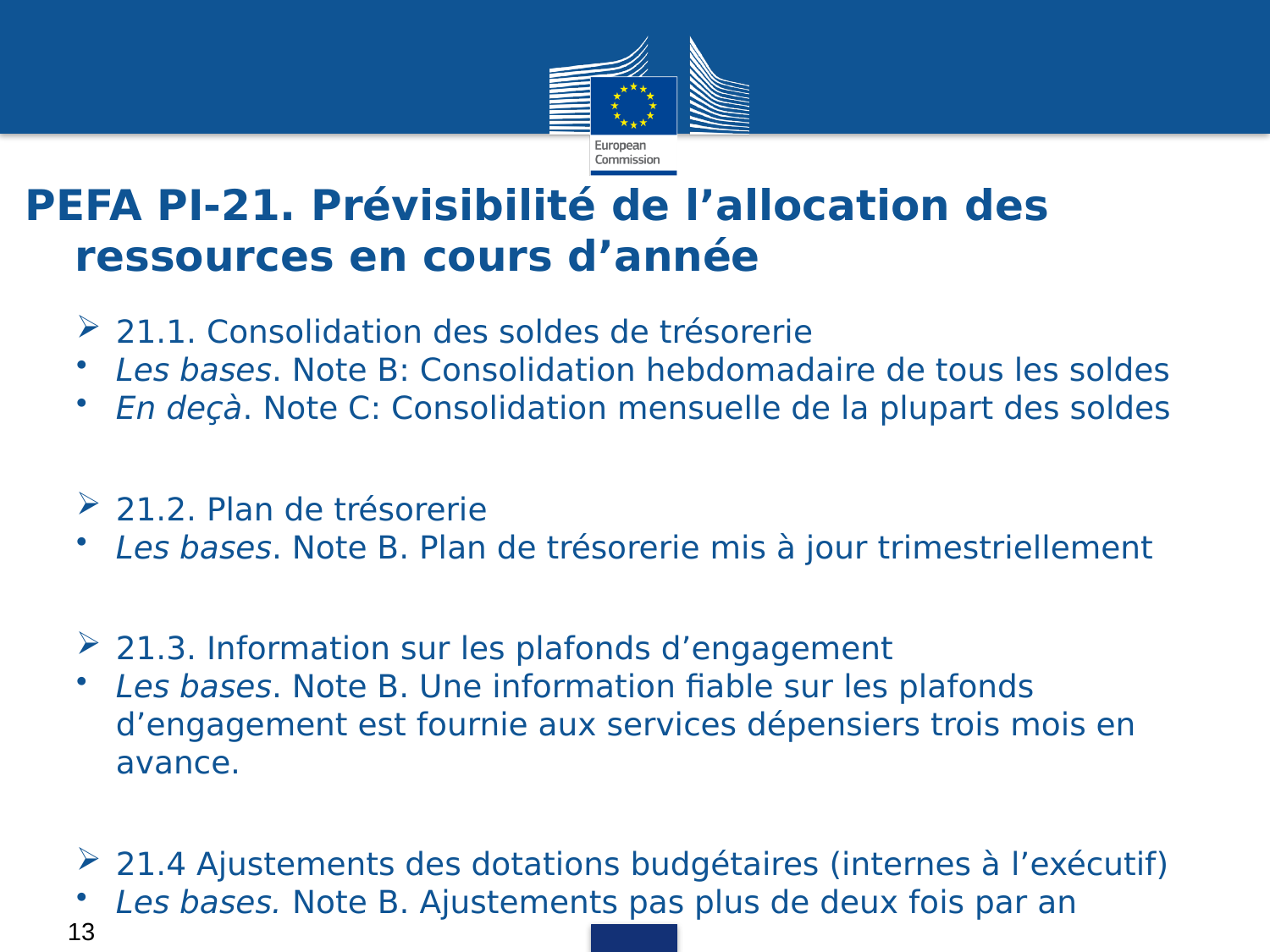

# PEFA PI-21. Prévisibilité de l’allocation des ressources en cours d’année
21.1. Consolidation des soldes de trésorerie
Les bases. Note B: Consolidation hebdomadaire de tous les soldes
En deçà. Note C: Consolidation mensuelle de la plupart des soldes

21.2. Plan de trésorerie
Les bases. Note B. Plan de trésorerie mis à jour trimestriellement

21.3. Information sur les plafonds d’engagement
Les bases. Note B. Une information fiable sur les plafonds d’engagement est fournie aux services dépensiers trois mois en avance.

21.4 Ajustements des dotations budgétaires (internes à l’exécutif)
Les bases. Note B. Ajustements pas plus de deux fois par an

13